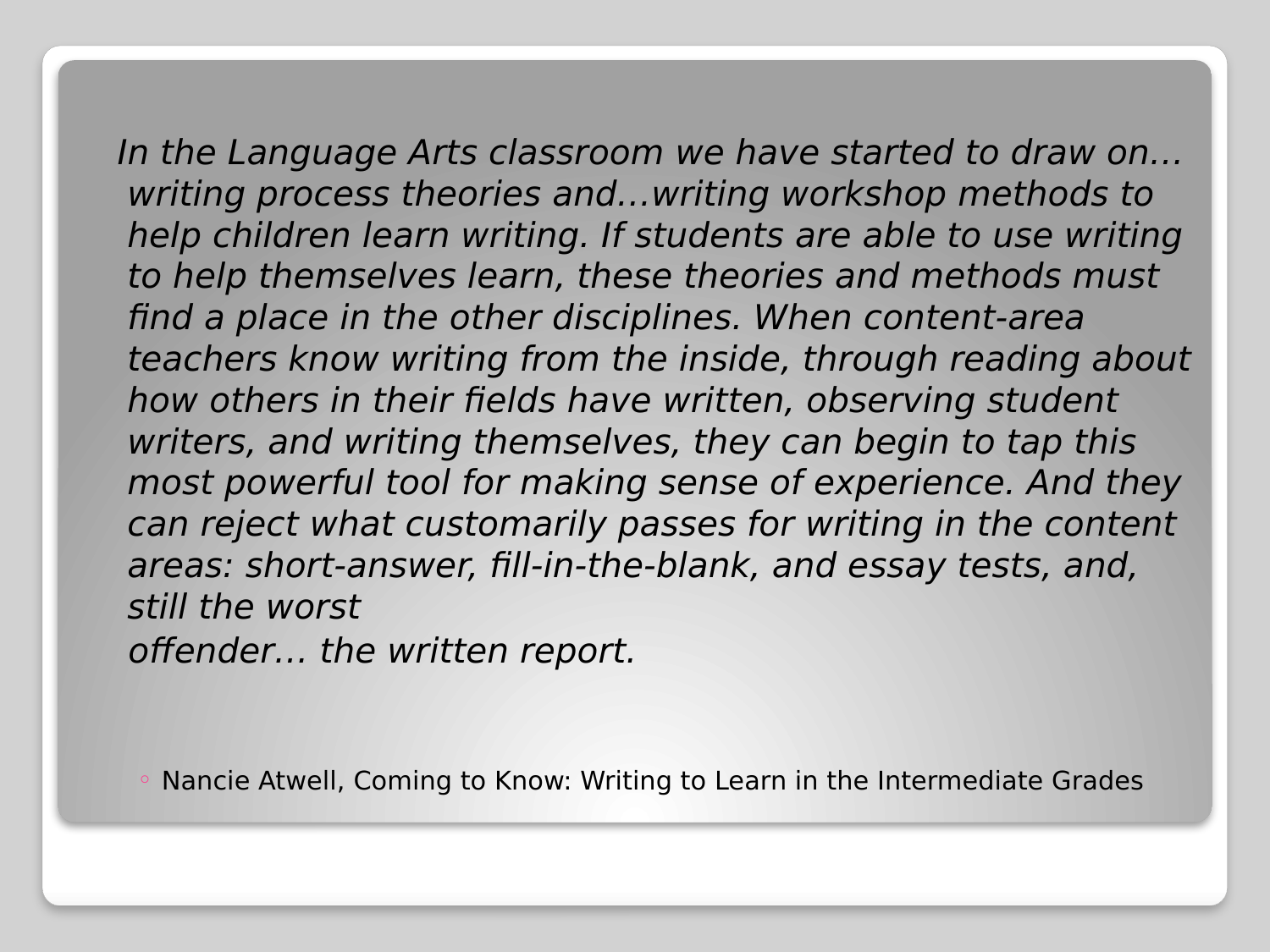

In the Language Arts classroom we have started to draw on… writing process theories and…writing workshop methods to help children learn writing. If students are able to use writing to help themselves learn, these theories and methods must find a place in the other disciplines. When content-area teachers know writing from the inside, through reading about how others in their fields have written, observing student writers, and writing themselves, they can begin to tap this most powerful tool for making sense of experience. And they can reject what customarily passes for writing in the content areas: short-answer, fill-in-the-blank, and essay tests, and, still the worst
   offender… the written report.

Nancie Atwell, Coming to Know: Writing to Learn in the Intermediate Grades